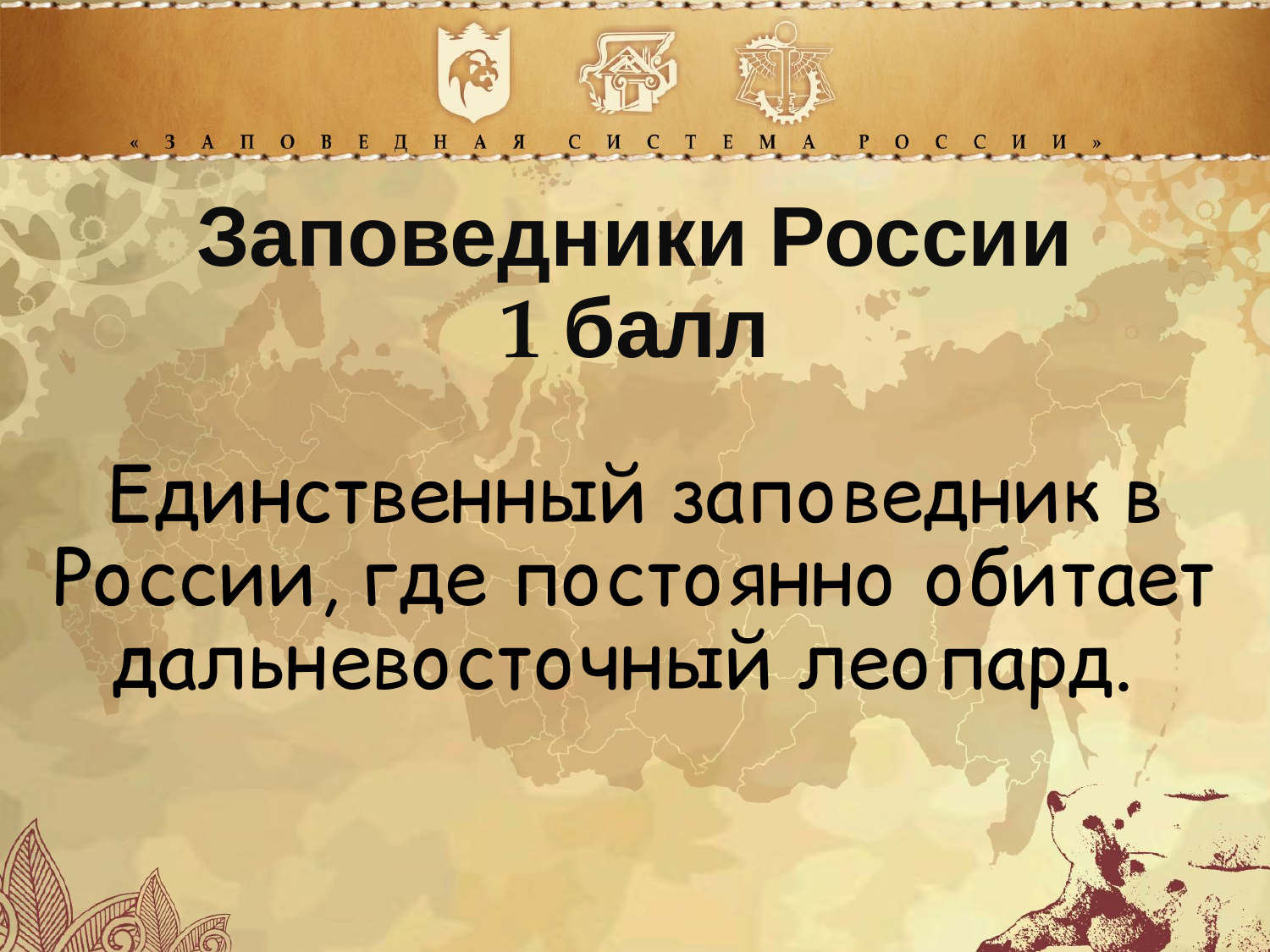

Заповедники России
1 балл
Единственный заповедник в России, где постоянно обитает дальневосточный леопард.